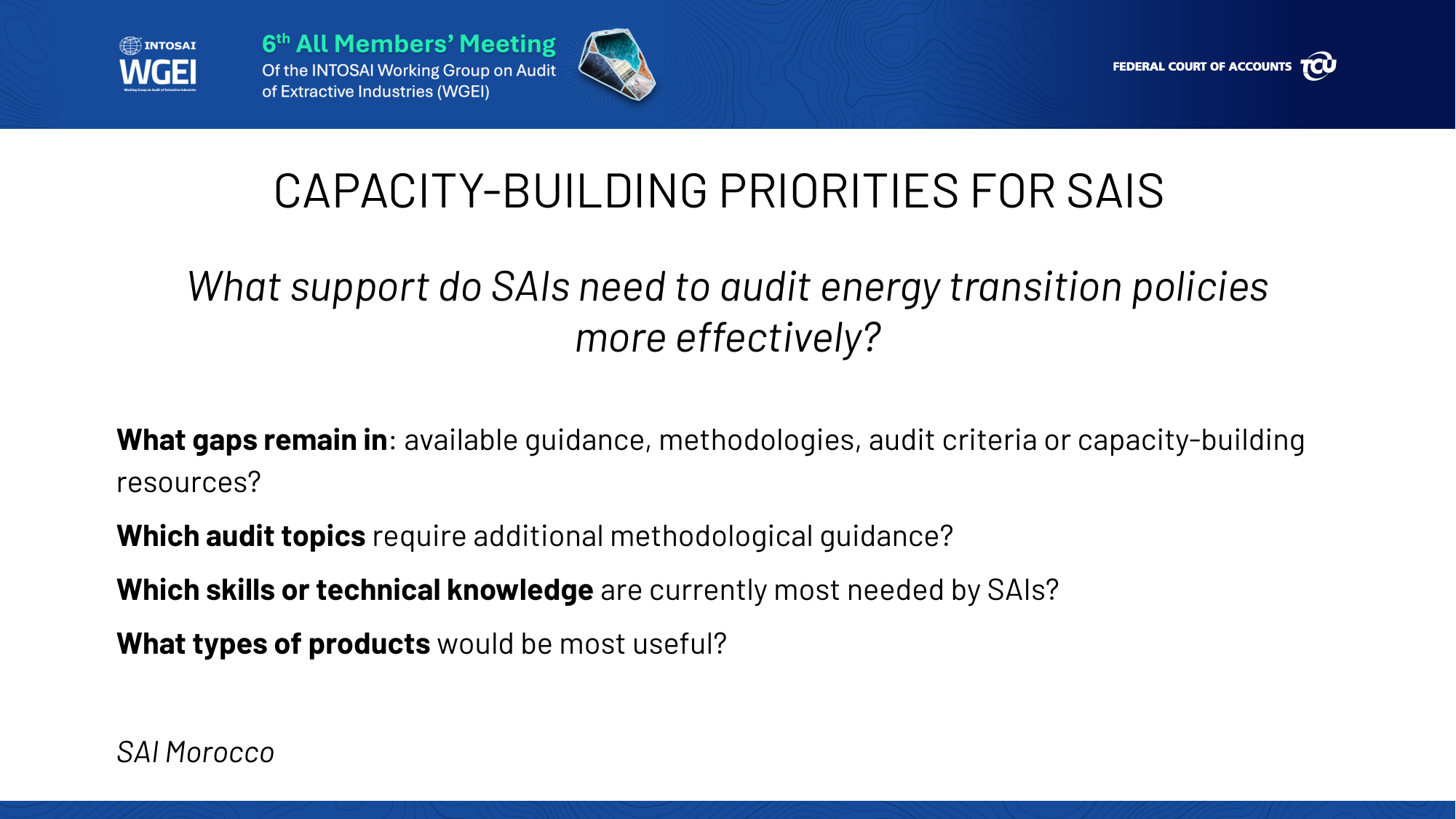

CAPACITY-BUILDING PRIORITIES FOR SAIS
What support do SAIs need to audit energy transition policies more effectively?
What gaps remain in: available guidance, methodologies, audit criteria or capacity-building resources?
Which audit topics require additional methodological guidance?
Which skills or technical knowledge are currently most needed by SAIs?
What types of products would be most useful?

SAI Morocco